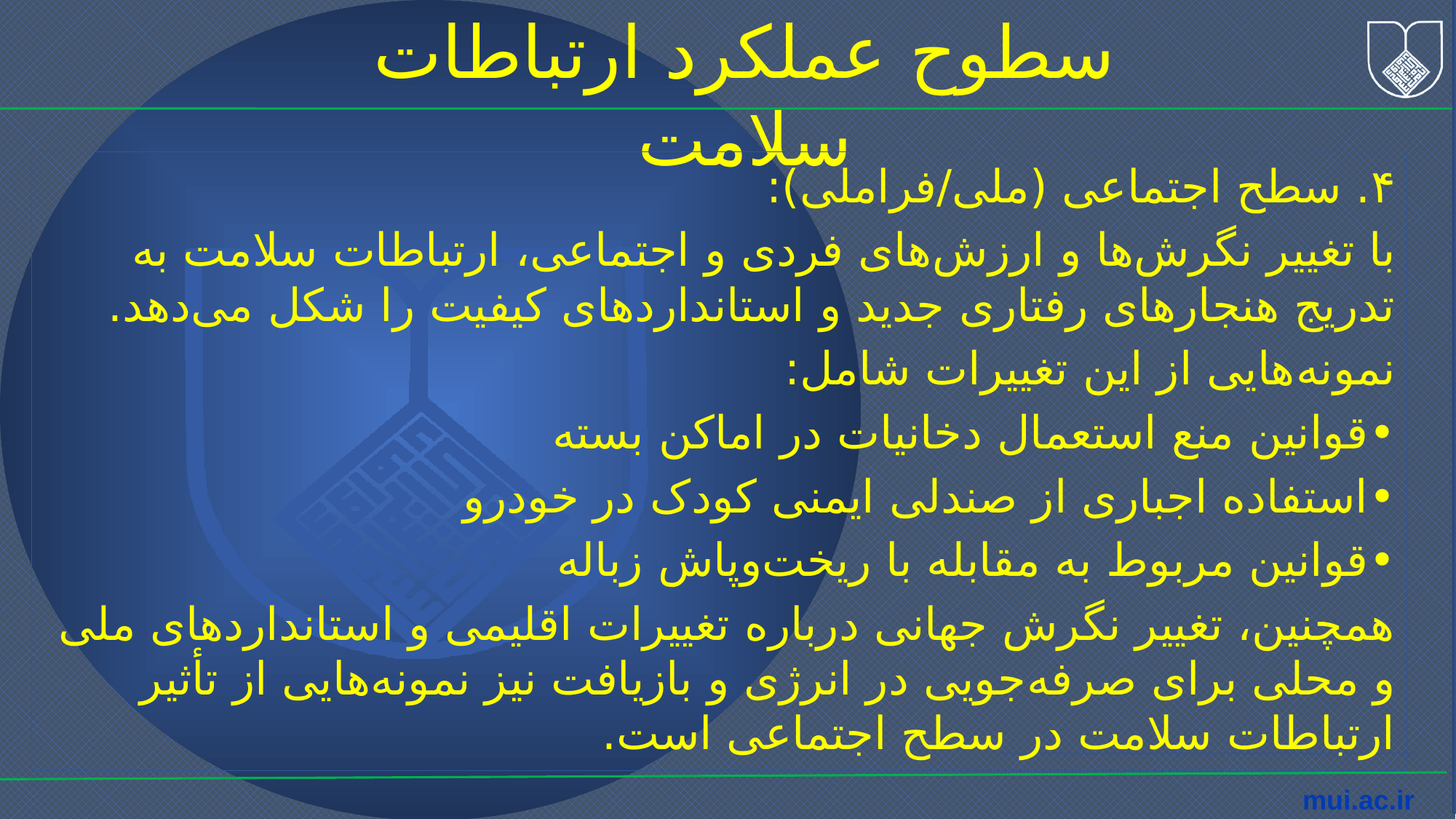

سطوح عملکرد ارتباطات سلامت
۴. سطح اجتماعی (ملی/فراملی):
با تغییر نگرش‌ها و ارزش‌های فردی و اجتماعی، ارتباطات سلامت به تدریج هنجارهای رفتاری جدید و استانداردهای کیفیت را شکل می‌دهد.
نمونه‌هایی از این تغییرات شامل:
•	قوانین منع استعمال دخانیات در اماکن بسته
•	استفاده اجباری از صندلی ایمنی کودک در خودرو
•	قوانین مربوط به مقابله با ریخت‌وپاش زباله
همچنین، تغییر نگرش جهانی درباره تغییرات اقلیمی و استانداردهای ملی و محلی برای صرفه‌جویی در انرژی و بازیافت نیز نمونه‌هایی از تأثیر ارتباطات سلامت در سطح اجتماعی است.